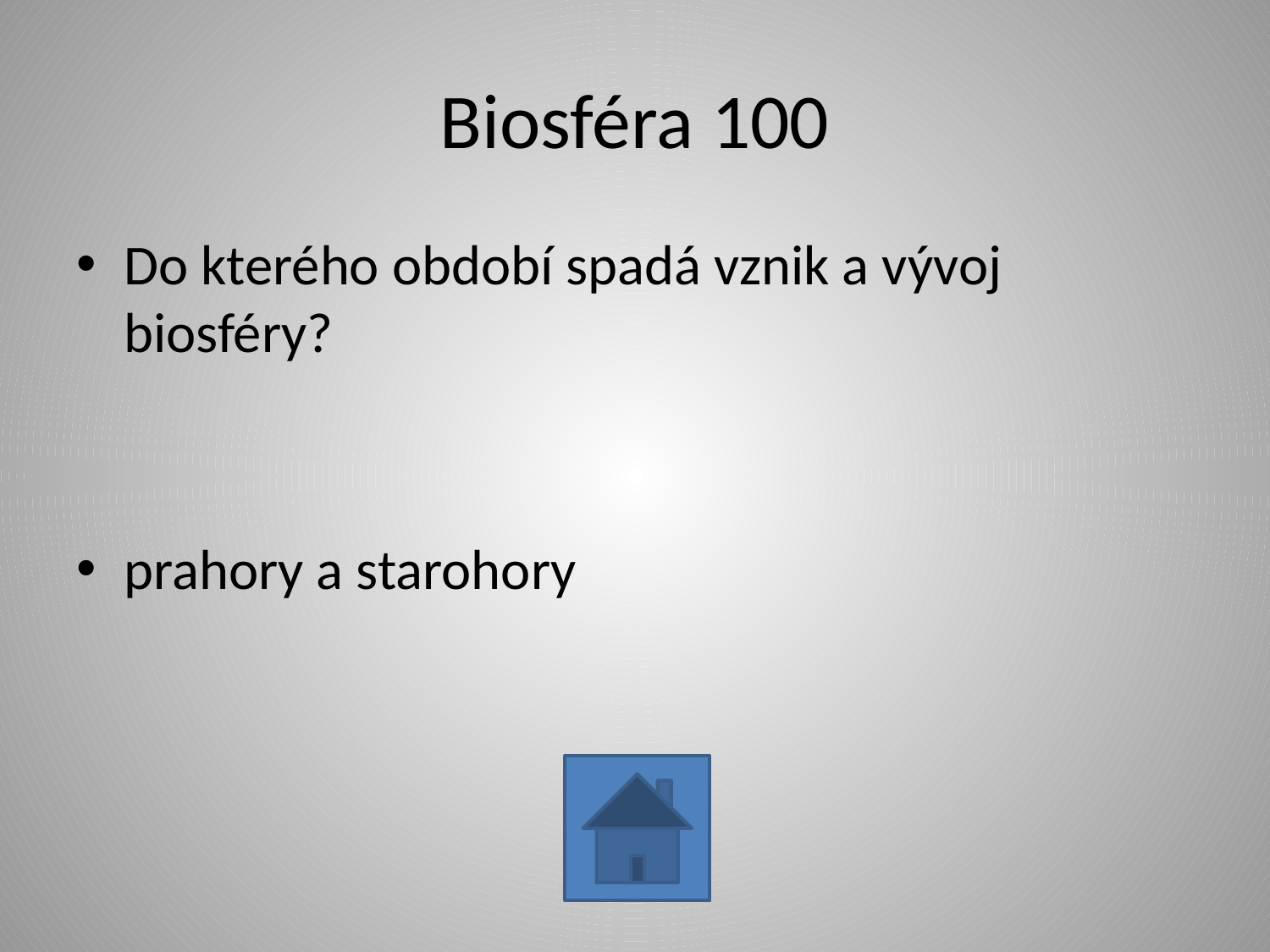

# Biosféra 100
Do kterého období spadá vznik a vývoj biosféry?

prahory a starohory